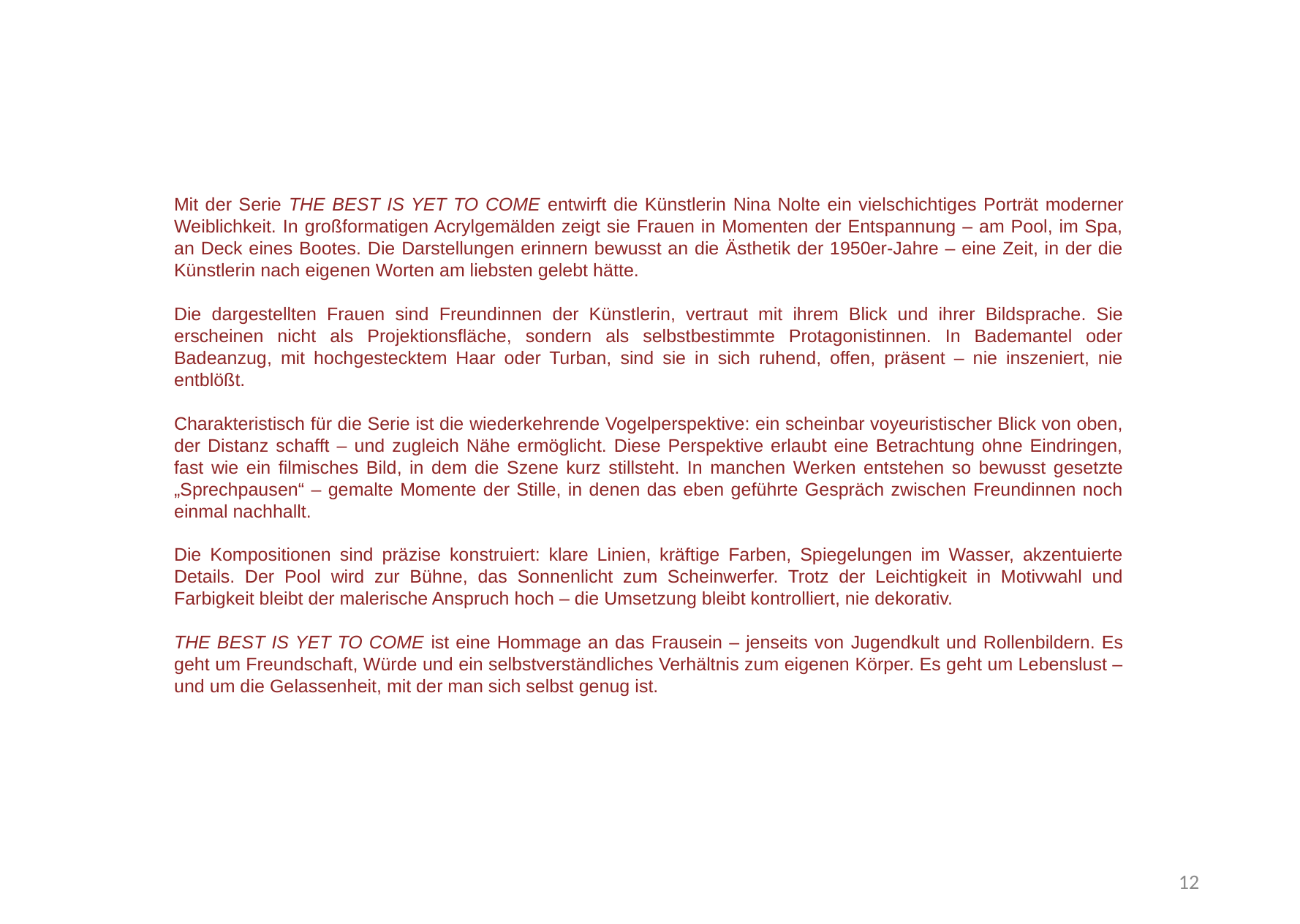

Mit der Serie THE BEST IS YET TO COME entwirft die Künstlerin Nina Nolte ein vielschichtiges Porträt moderner Weiblichkeit. In großformatigen Acrylgemälden zeigt sie Frauen in Momenten der Entspannung – am Pool, im Spa, an Deck eines Bootes. Die Darstellungen erinnern bewusst an die Ästhetik der 1950er-Jahre – eine Zeit, in der die Künstlerin nach eigenen Worten am liebsten gelebt hätte.

Die dargestellten Frauen sind Freundinnen der Künstlerin, vertraut mit ihrem Blick und ihrer Bildsprache. Sie erscheinen nicht als Projektionsfläche, sondern als selbstbestimmte Protagonistinnen. In Bademantel oder Badeanzug, mit hochgestecktem Haar oder Turban, sind sie in sich ruhend, offen, präsent – nie inszeniert, nie entblößt.

Charakteristisch für die Serie ist die wiederkehrende Vogelperspektive: ein scheinbar voyeuristischer Blick von oben, der Distanz schafft – und zugleich Nähe ermöglicht. Diese Perspektive erlaubt eine Betrachtung ohne Eindringen, fast wie ein filmisches Bild, in dem die Szene kurz stillsteht. In manchen Werken entstehen so bewusst gesetzte „Sprechpausen“ – gemalte Momente der Stille, in denen das eben geführte Gespräch zwischen Freundinnen noch einmal nachhallt.

Die Kompositionen sind präzise konstruiert: klare Linien, kräftige Farben, Spiegelungen im Wasser, akzentuierte Details. Der Pool wird zur Bühne, das Sonnenlicht zum Scheinwerfer. Trotz der Leichtigkeit in Motivwahl und Farbigkeit bleibt der malerische Anspruch hoch – die Umsetzung bleibt kontrolliert, nie dekorativ.

THE BEST IS YET TO COME ist eine Hommage an das Frausein – jenseits von Jugendkult und Rollenbildern. Es geht um Freundschaft, Würde und ein selbstverständliches Verhältnis zum eigenen Körper. Es geht um Lebenslust – und um die Gelassenheit, mit der man sich selbst genug ist.

12